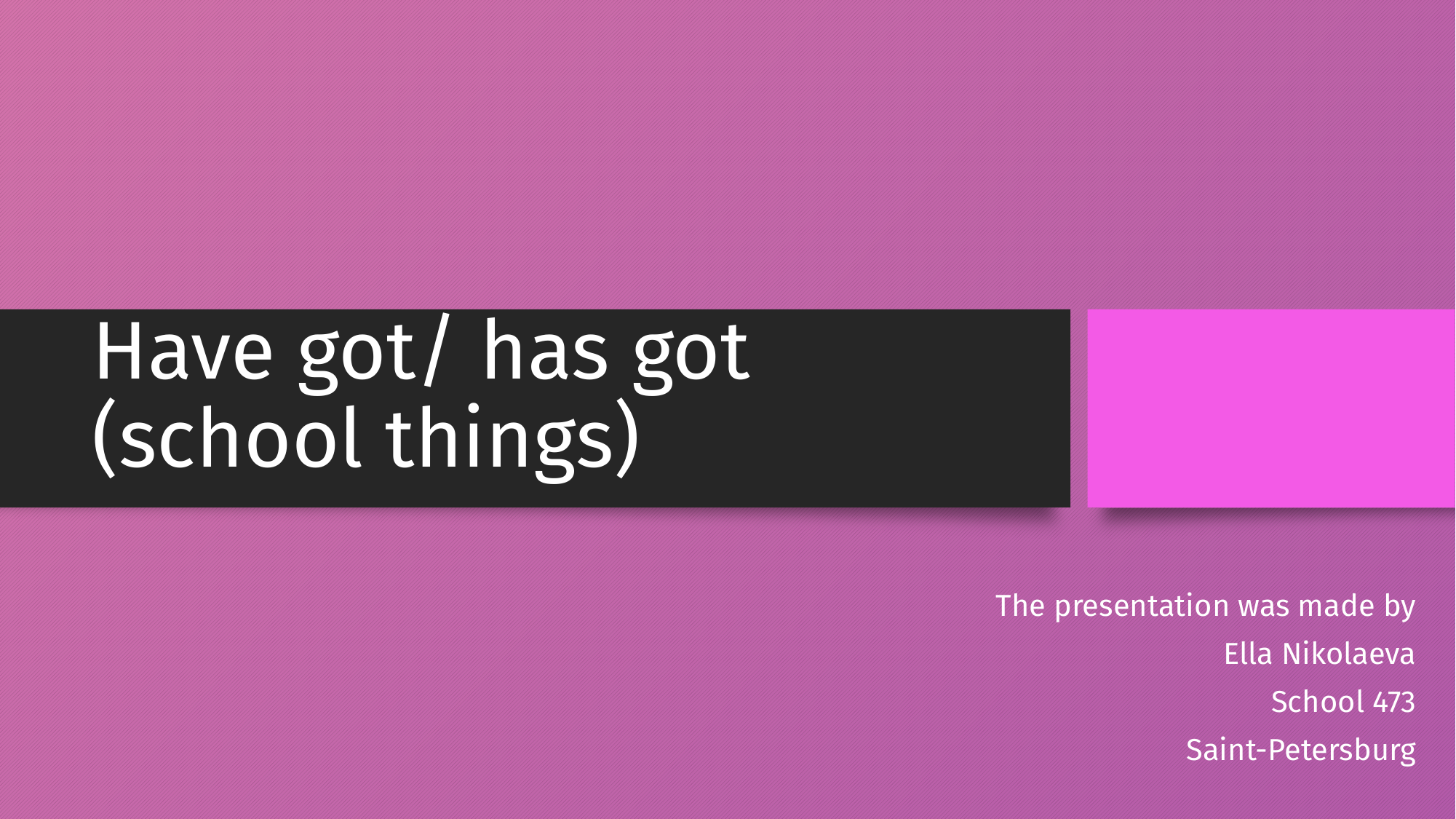

# Have got/ has got (school things)
The presentation was made by
Ella Nikolaeva
School 473
Saint-Petersburg